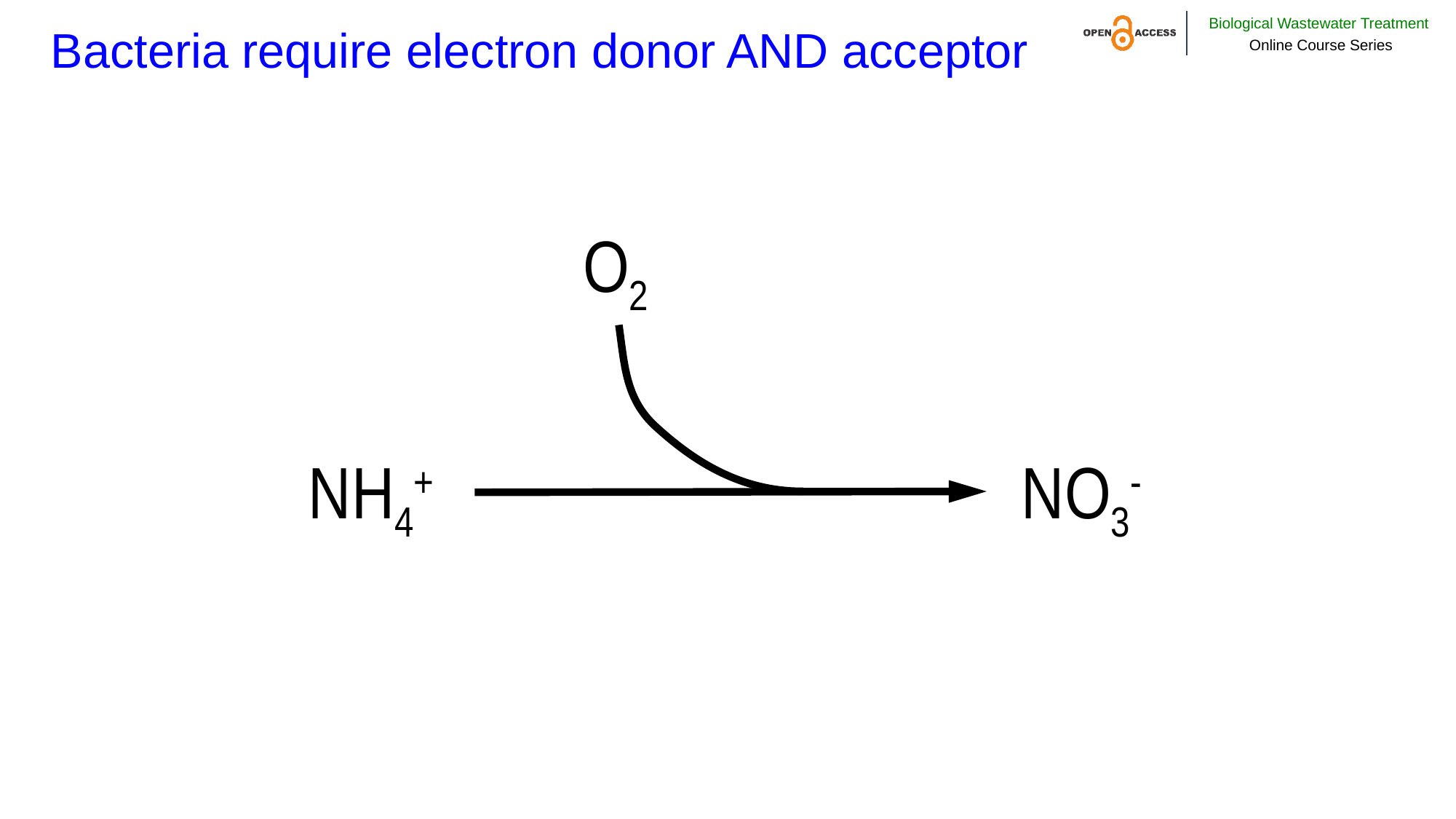

# Bacteria require electron donor AND acceptor
O2

NH4+
NO3-